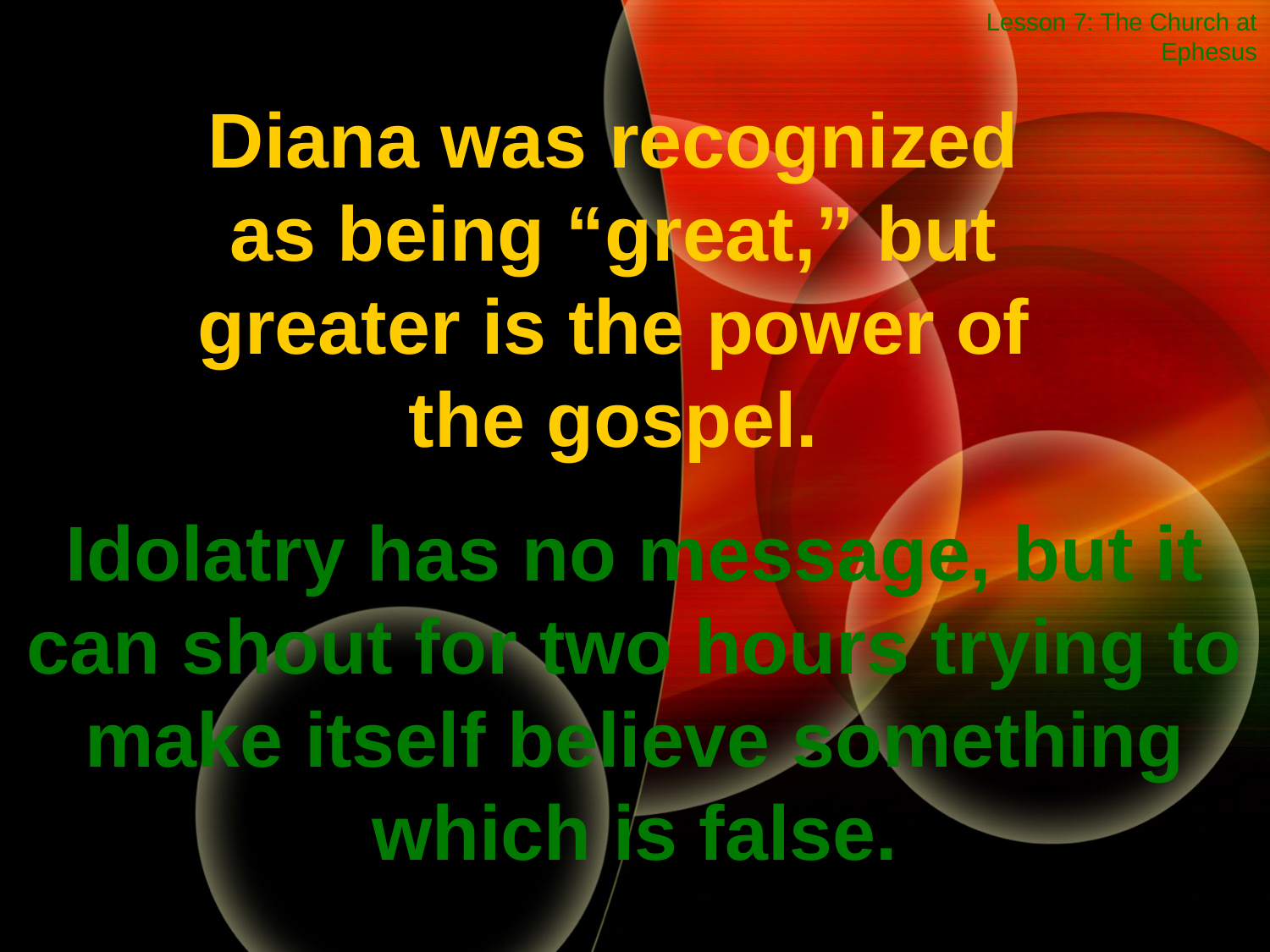

Lesson 7: The Church at Ephesus
Diana was recognized as being “great,” but greater is the power of the gospel.
Idolatry has no message, but it can shout for two hours trying to make itself believe something which is false.